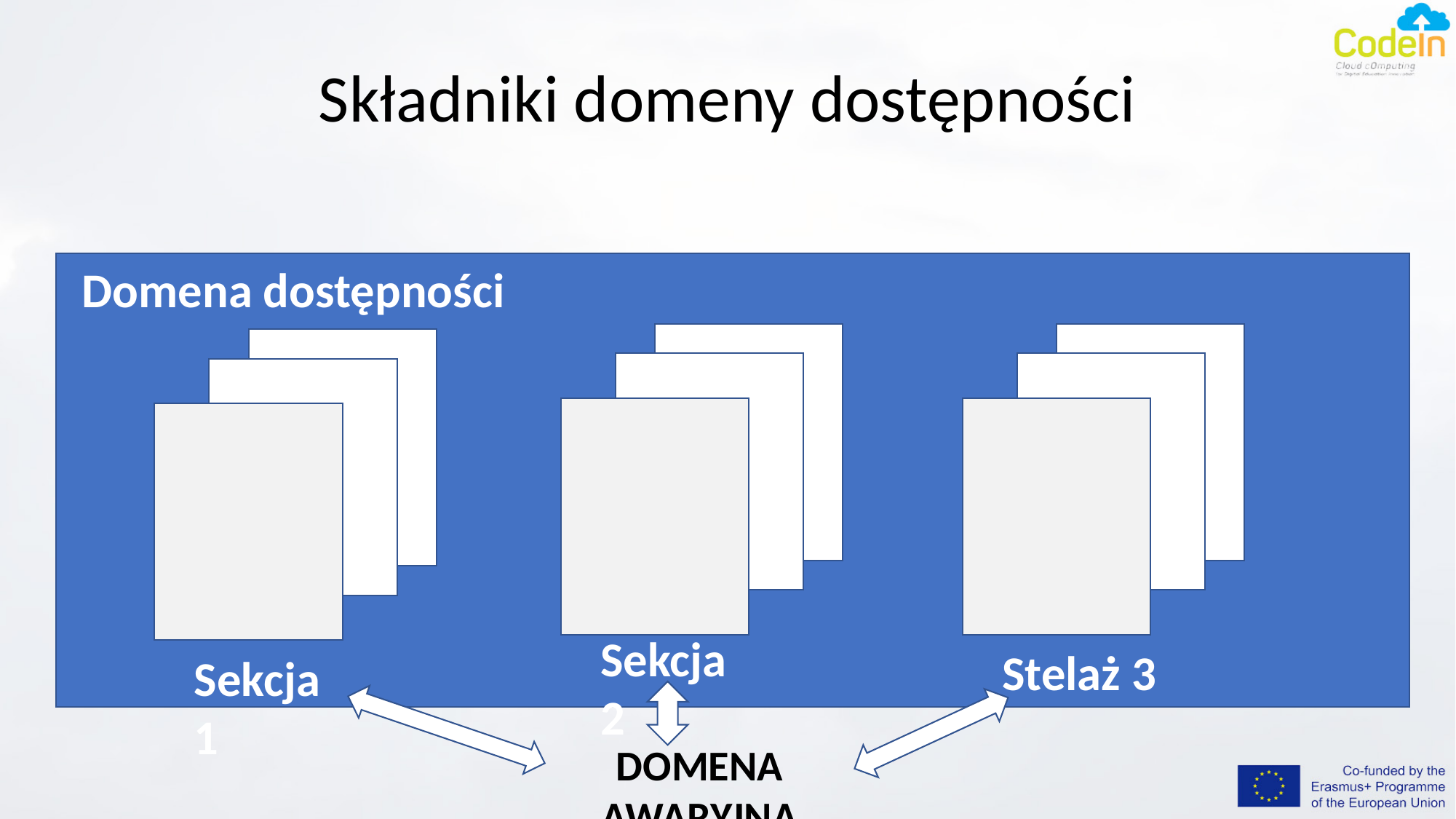

# Składniki domeny dostępności

Domena dostępności

Sekcja 2

Stelaż 3

Sekcja 1

DOMENA AWARYJNA